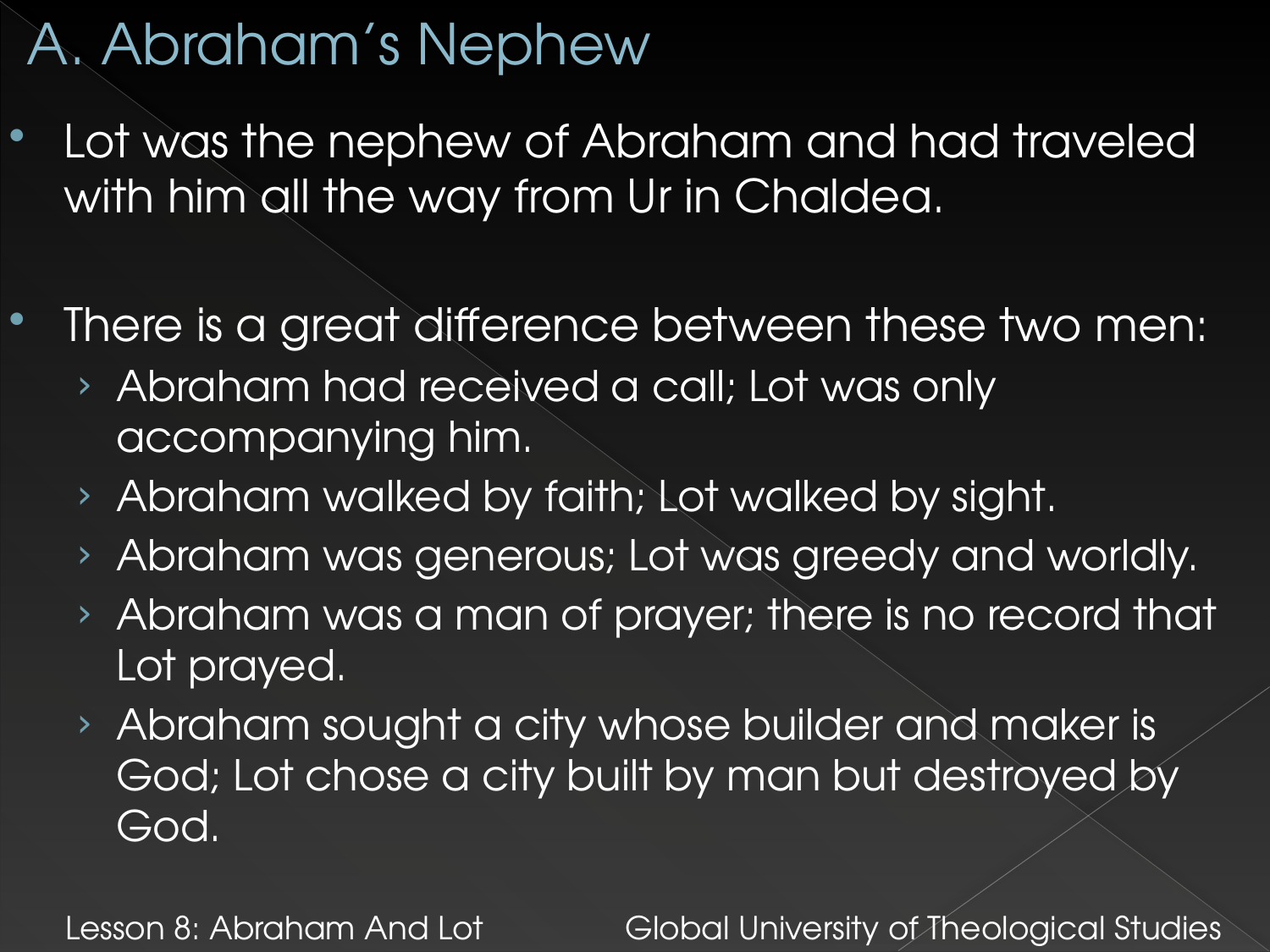

# A. Abraham’s Nephew
Lot was the nephew of Abraham and had traveled with him all the way from Ur in Chaldea.

There is a great difference between these two men:
Abraham had received a call; Lot was only accompanying him.
Abraham walked by faith; Lot walked by sight.
Abraham was generous; Lot was greedy and worldly.
Abraham was a man of prayer; there is no record that Lot prayed.
Abraham sought a city whose builder and maker is God; Lot chose a city built by man but destroyed by God.
Lesson 8: Abraham And Lot                Global University of Theological Studies